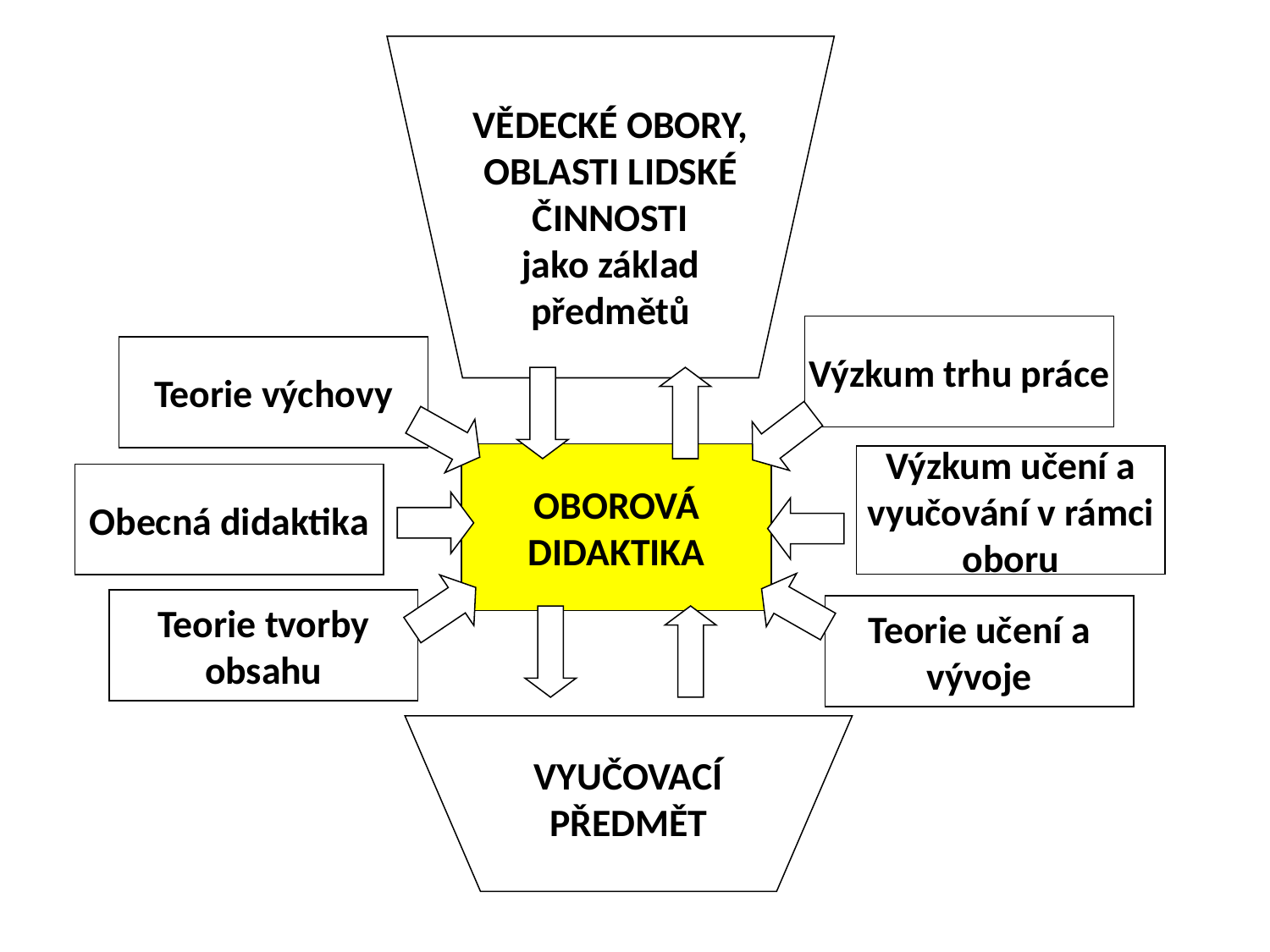

VĚDECKÉ OBORY, OBLASTI LIDSKÉ ČINNOSTI
jako základ předmětů
Výzkum trhu práce
Teorie výchovy

OBOROVÁ DIDAKTIKA
Výzkum učení a vyučování v rámci oboru
Obecná didaktika

Teorie tvorby obsahu
Teorie učení a vývoje

VYUČOVACÍ PŘEDMĚT
#